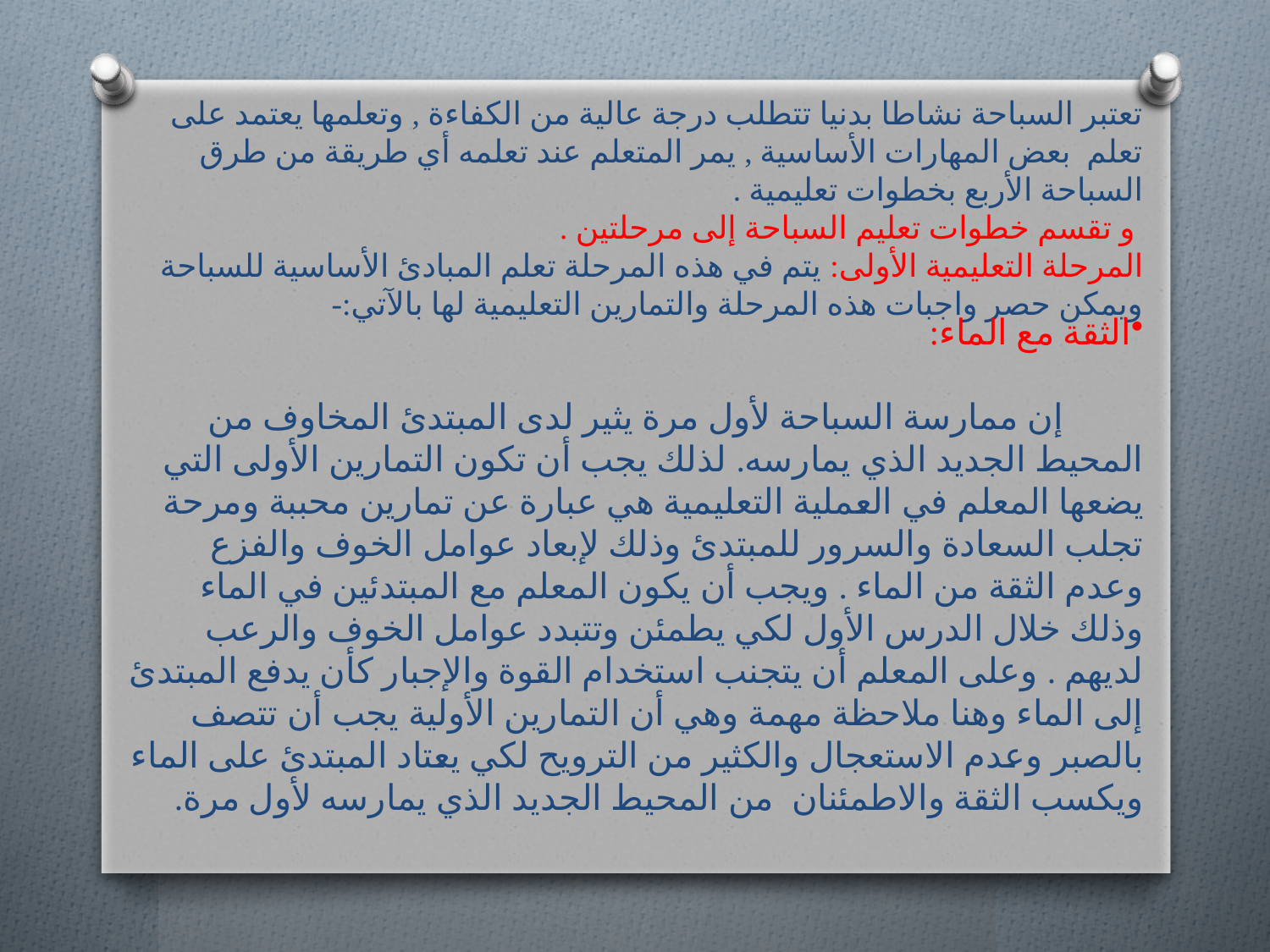

تعتبر السباحة نشاطا بدنيا تتطلب درجة عالية من الكفاءة , وتعلمها يعتمد على تعلم  بعض المهارات الأساسية , يمر المتعلم عند تعلمه أي طريقة من طرق السباحة الأربع بخطوات تعليمية .
 و تقسم خطوات تعليم السباحة إلى مرحلتين .
المرحلة التعليمية الأولى: يتم في هذه المرحلة تعلم المبادئ الأساسية للسباحة ويمكن حصر واجبات هذه المرحلة والتمارين التعليمية لها بالآتي:-

الثقة مع الماء:

         إن ممارسة السباحة لأول مرة يثير لدى المبتدئ المخاوف من المحيط الجديد الذي يمارسه. لذلك يجب أن تكون التمارين الأولى التي يضعها المعلم في العملية التعليمية هي عبارة عن تمارين محببة ومرحة تجلب السعادة والسرور للمبتدئ وذلك لإبعاد عوامل الخوف والفزع وعدم الثقة من الماء . ويجب أن يكون المعلم مع المبتدئين في الماء وذلك خلال الدرس الأول لكي يطمئن وتتبدد عوامل الخوف والرعب لديهم . وعلى المعلم أن يتجنب استخدام القوة والإجبار كأن يدفع المبتدئ إلى الماء وهنا ملاحظة مهمة وهي أن التمارين الأولية يجب أن تتصف بالصبر وعدم الاستعجال والكثير من الترويح لكي يعتاد المبتدئ على الماء ويكسب الثقة والاطمئنان  من المحيط الجديد الذي يمارسه لأول مرة.